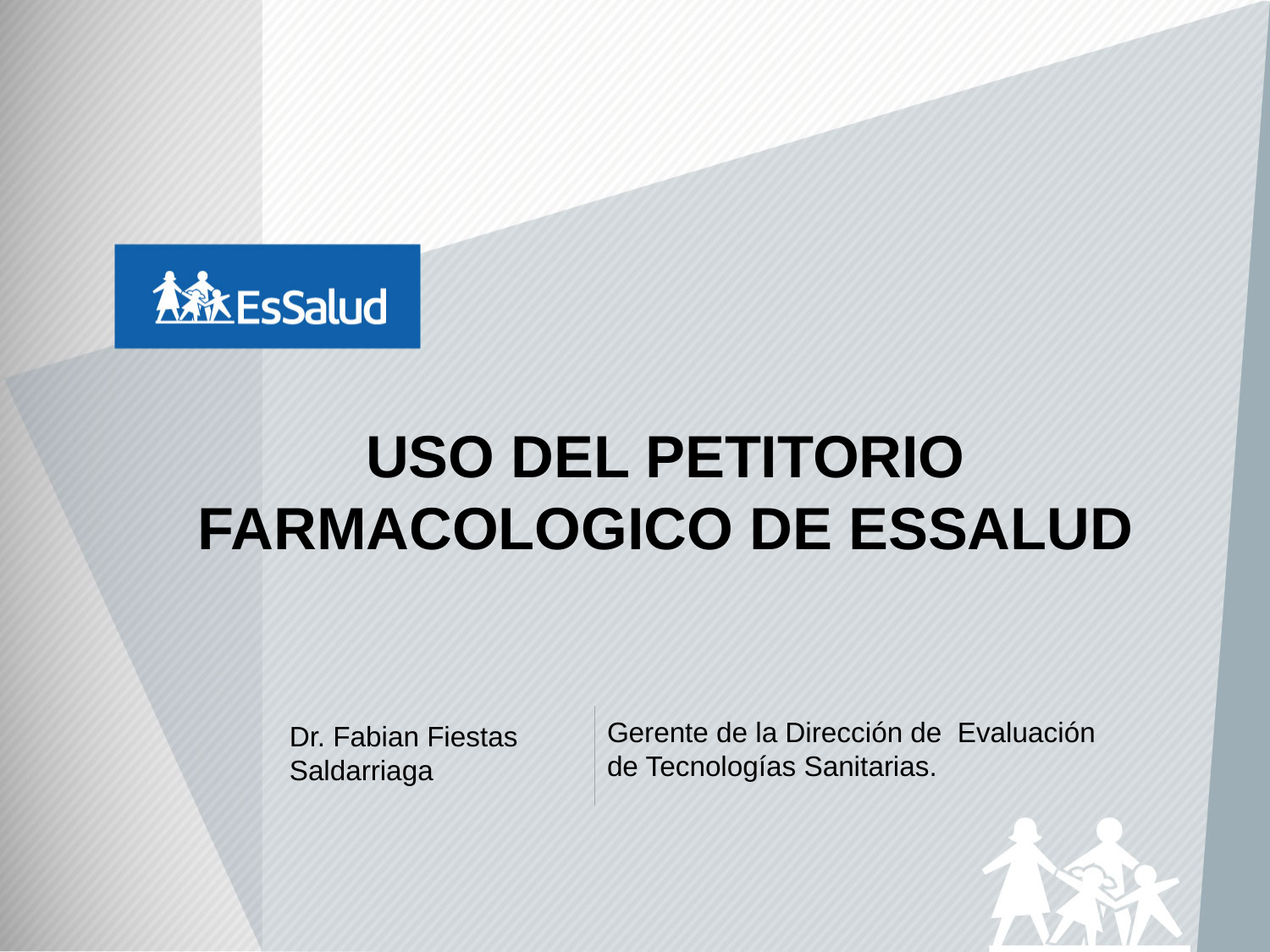

# USO DEL PETITORIO FARMACOLOGICO DE ESSALUD
Gerente de la Dirección de  Evaluación de Tecnologías Sanitarias.
Dr. Fabian Fiestas Saldarriaga